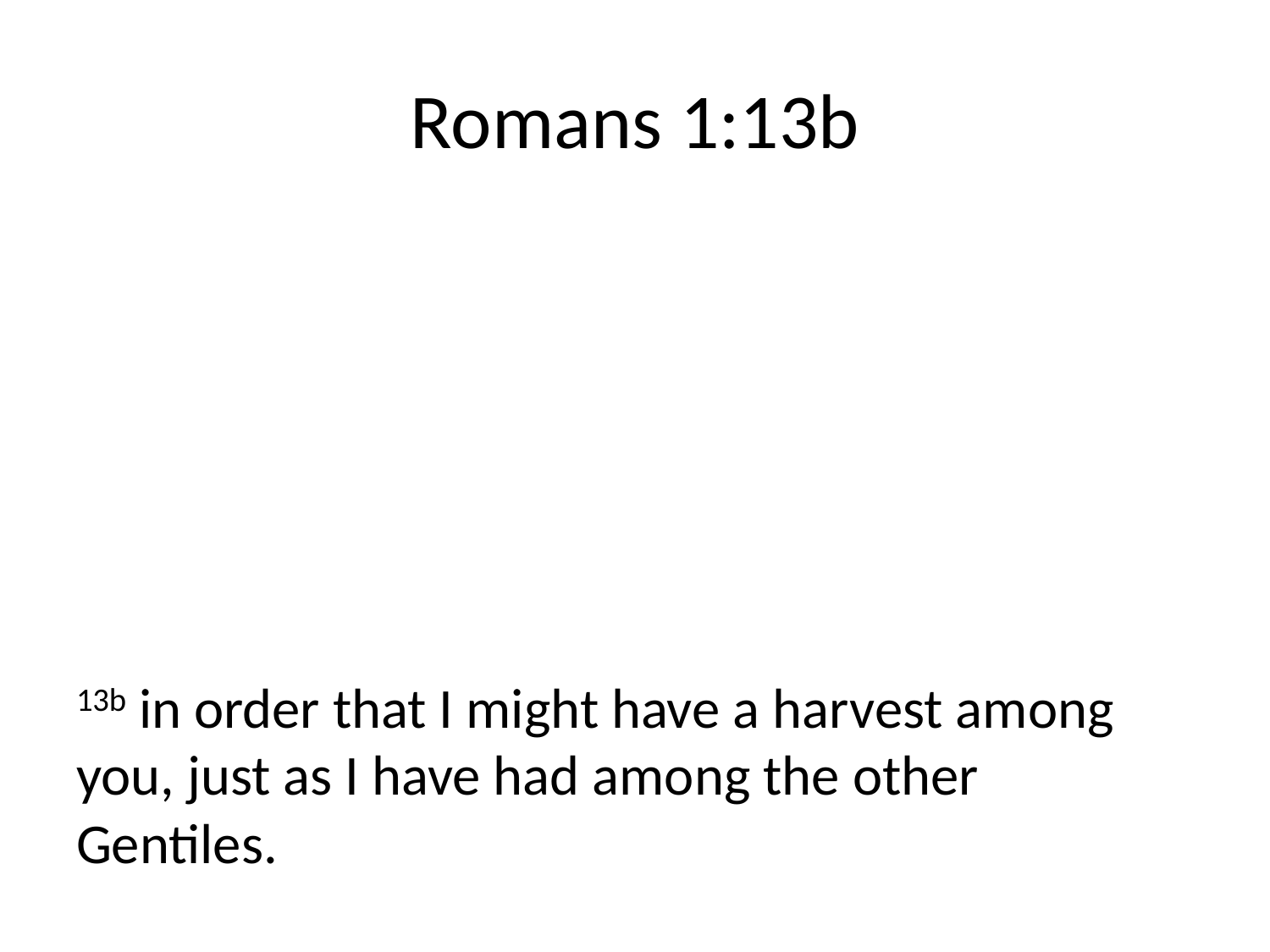

# Romans 1:13b

13b in order that I might have a harvest among you, just as I have had among the other Gentiles.